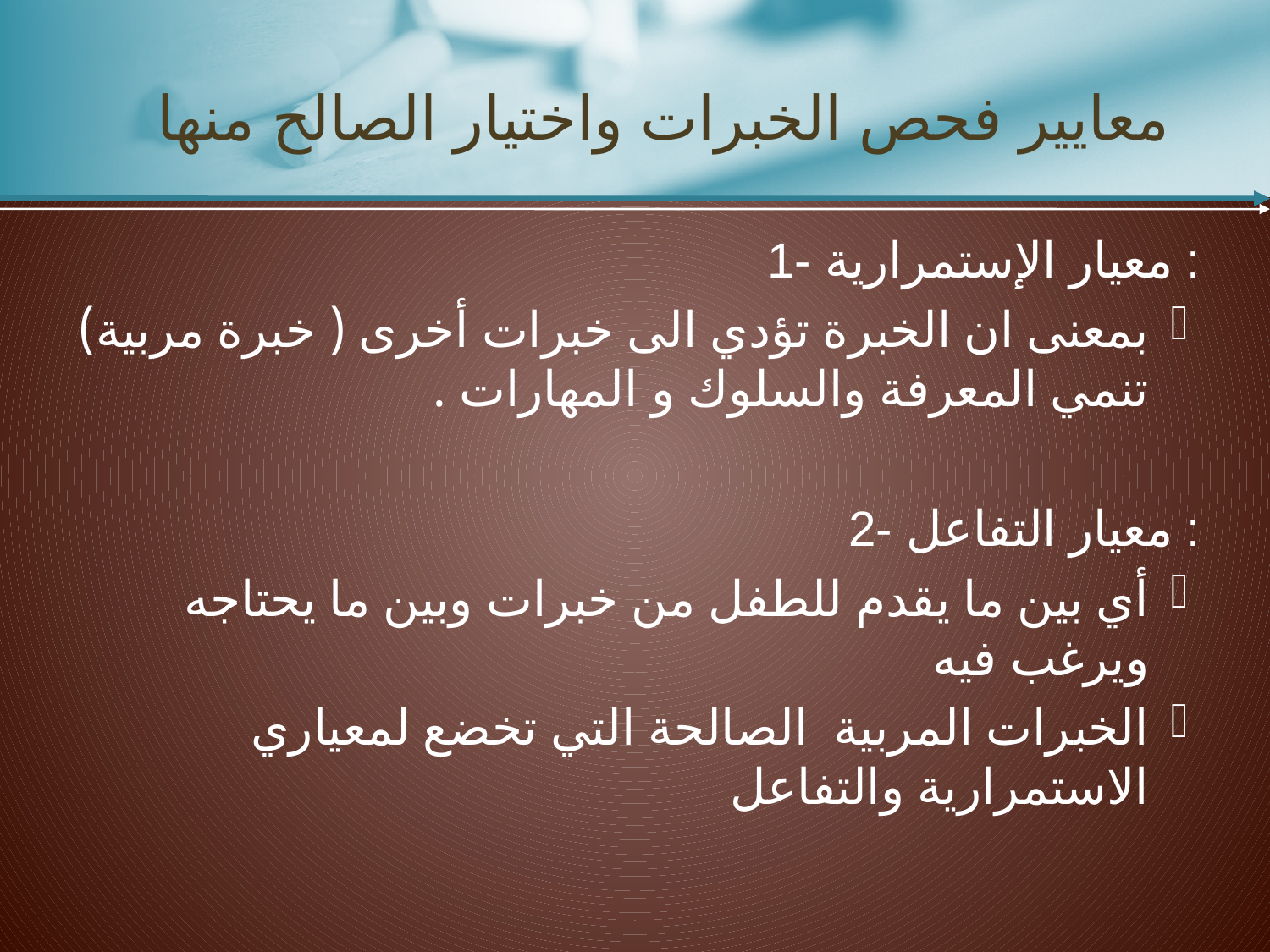

معايير فحص الخبرات واختيار الصالح منها
1- معيار الإستمرارية :
بمعنى ان الخبرة تؤدي الى خبرات أخرى ( خبرة مربية) تنمي المعرفة والسلوك و المهارات .

2- معيار التفاعل :
أي بين ما يقدم للطفل من خبرات وبين ما يحتاجه ويرغب فيه
الخبرات المربية  الصالحة التي تخضع لمعياري الاستمرارية والتفاعل